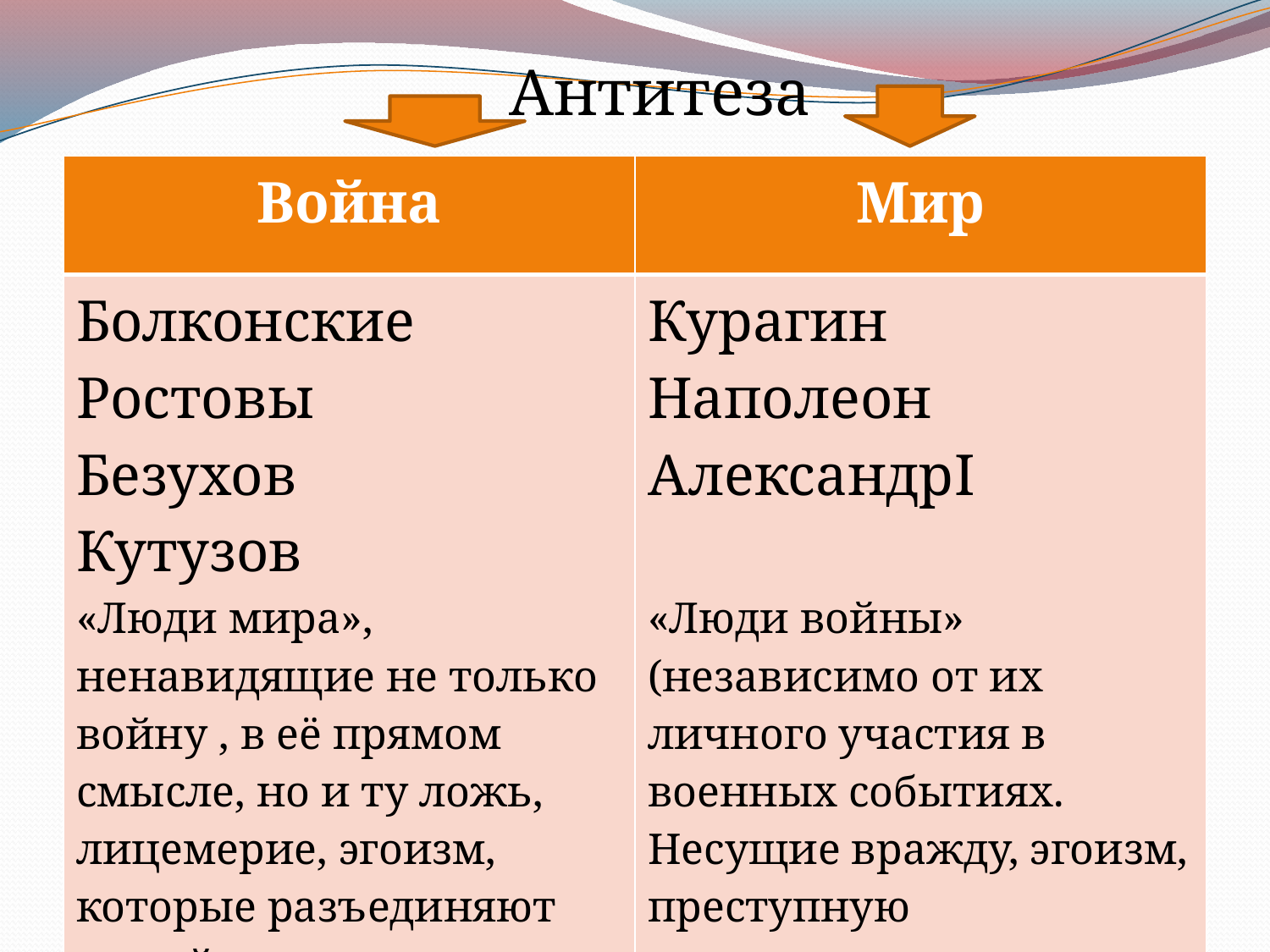

Антитеза

#
| Война | Мир |
| --- | --- |
| Болконские Ростовы Безухов Кутузов «Люди мира», ненавидящие не только войну , в её прямом смысле, но и ту ложь, лицемерие, эгоизм, которые разъединяют людей. | Курагин Наполеон АлександрI «Люди войны» (независимо от их личного участия в военных событиях. Несущие вражду, эгоизм, преступную аморальность |